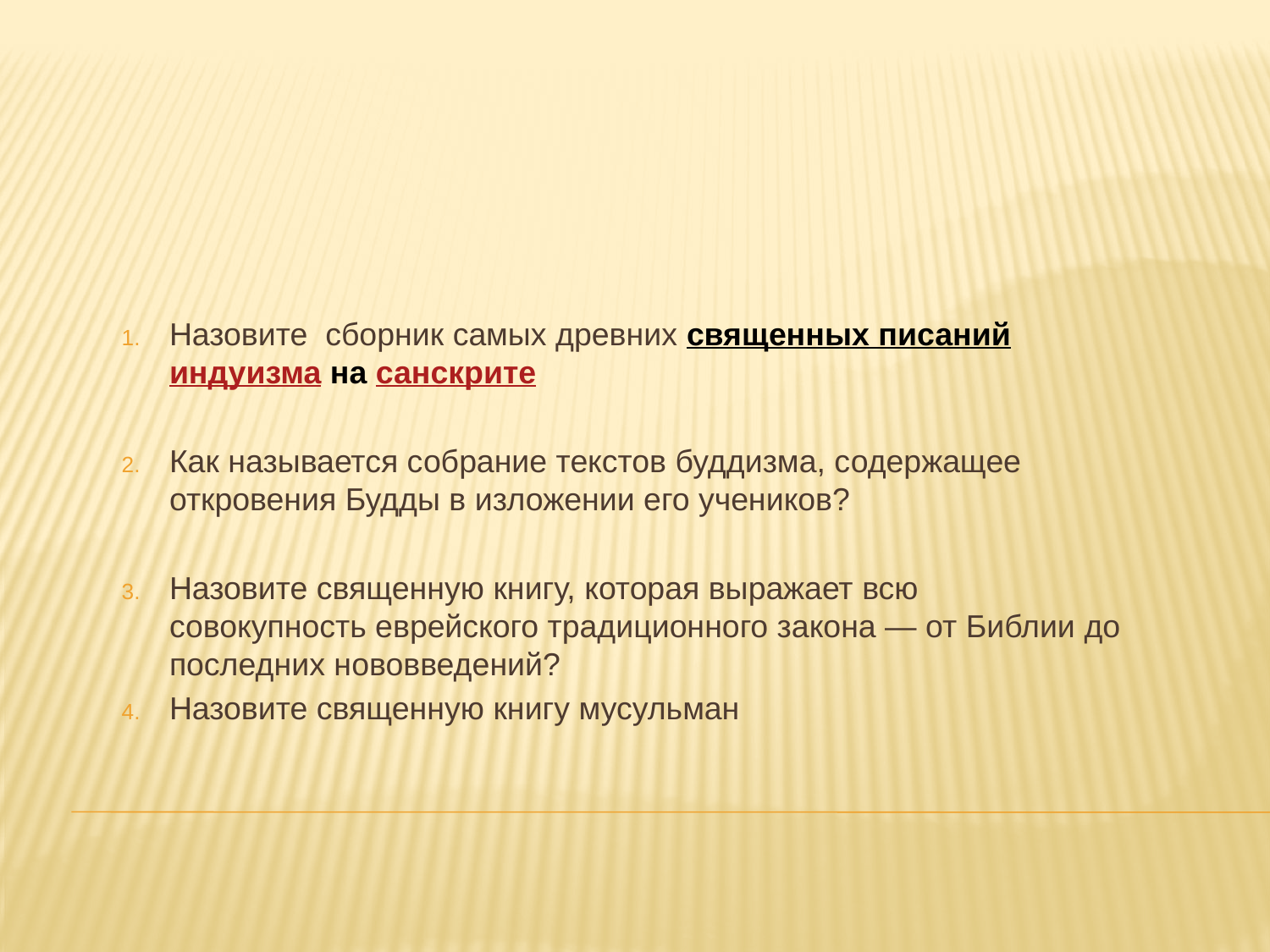

Назовите  сборник самых древних священных писаний индуизма на санскрите

Как называется собрание текстов буддизма, содержащее откровения Будды в изложении его учеников?

Назовите священную книгу, которая выражает всю совокупность еврейского традиционного закона — от Библии до последних нововведений?
Назовите священную книгу мусульман